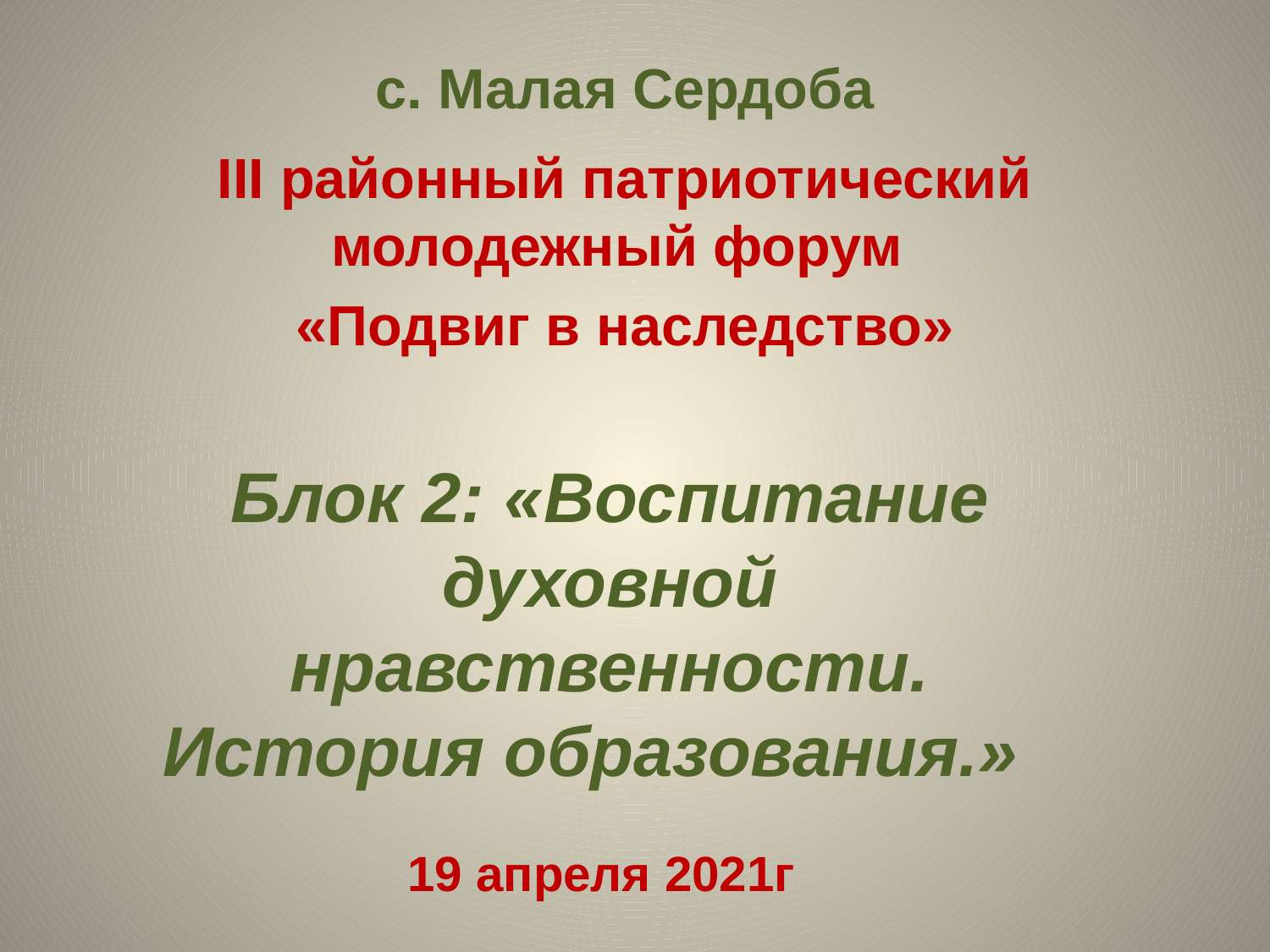

с. Малая Сердоба
III районный патриотический молодежный форум
«Подвиг в наследство»
#
Блок 2: «Воспитание духовной нравственности. История образования.»
19 апреля 2021г